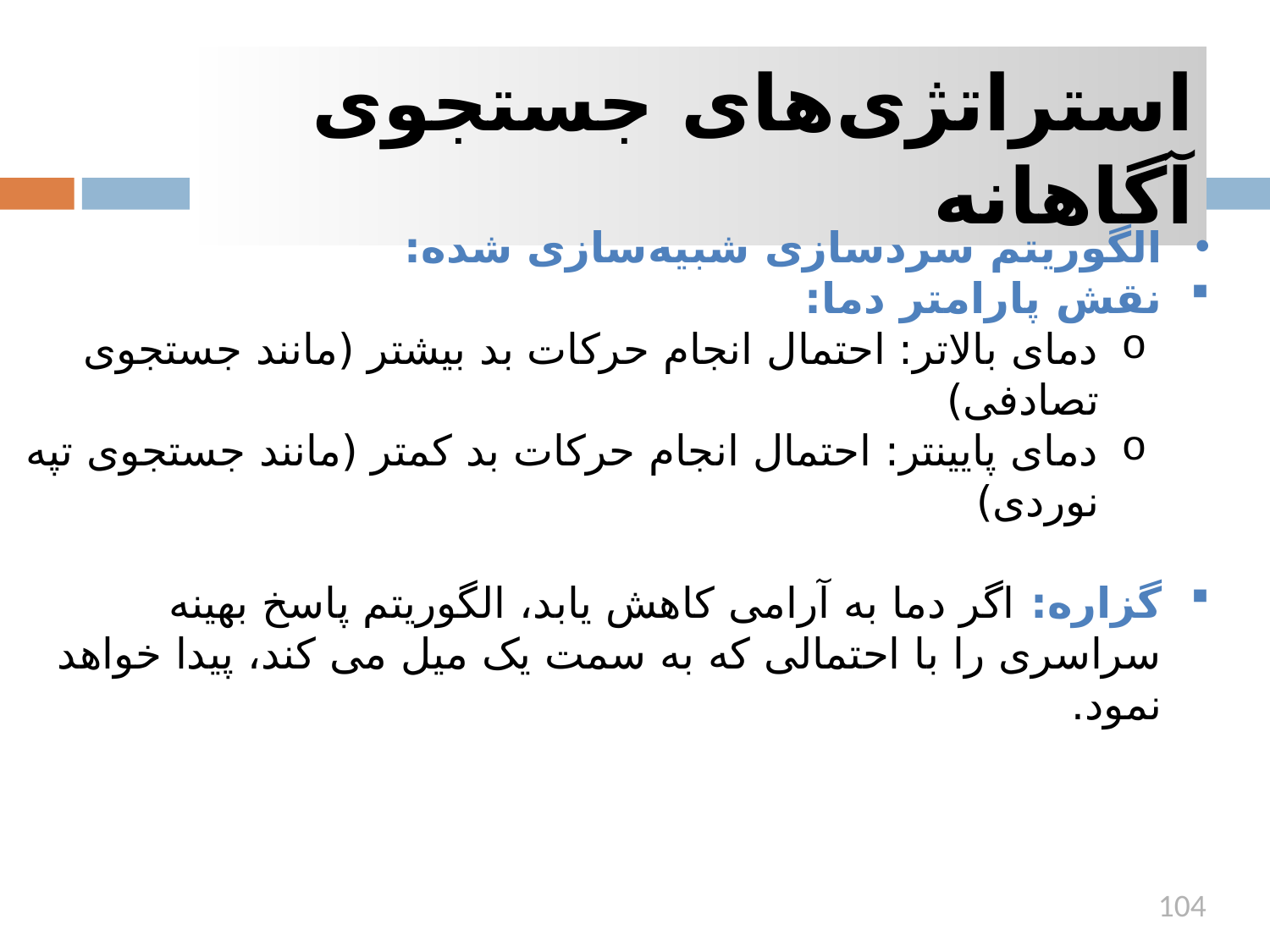

استراتژی‌های جستجوی آگاهانه
الگوریتم سردسازی شبیه‌سازی شده:
نقش پارامتر دما:
دمای بالاتر: احتمال انجام حرکات بد بيشتر (مانند جستجوی تصادفی)
دمای پایينتر: احتمال انجام حرکات بد کمتر (مانند جستجوی تپه نوردی)

گزاره: اگر دما به آرامی کاهش یابد، الگوریتم پاسخ بهينه سراسری را با احتمالی که به سمت یک ميل می کند، پيدا خواهد نمود.
104